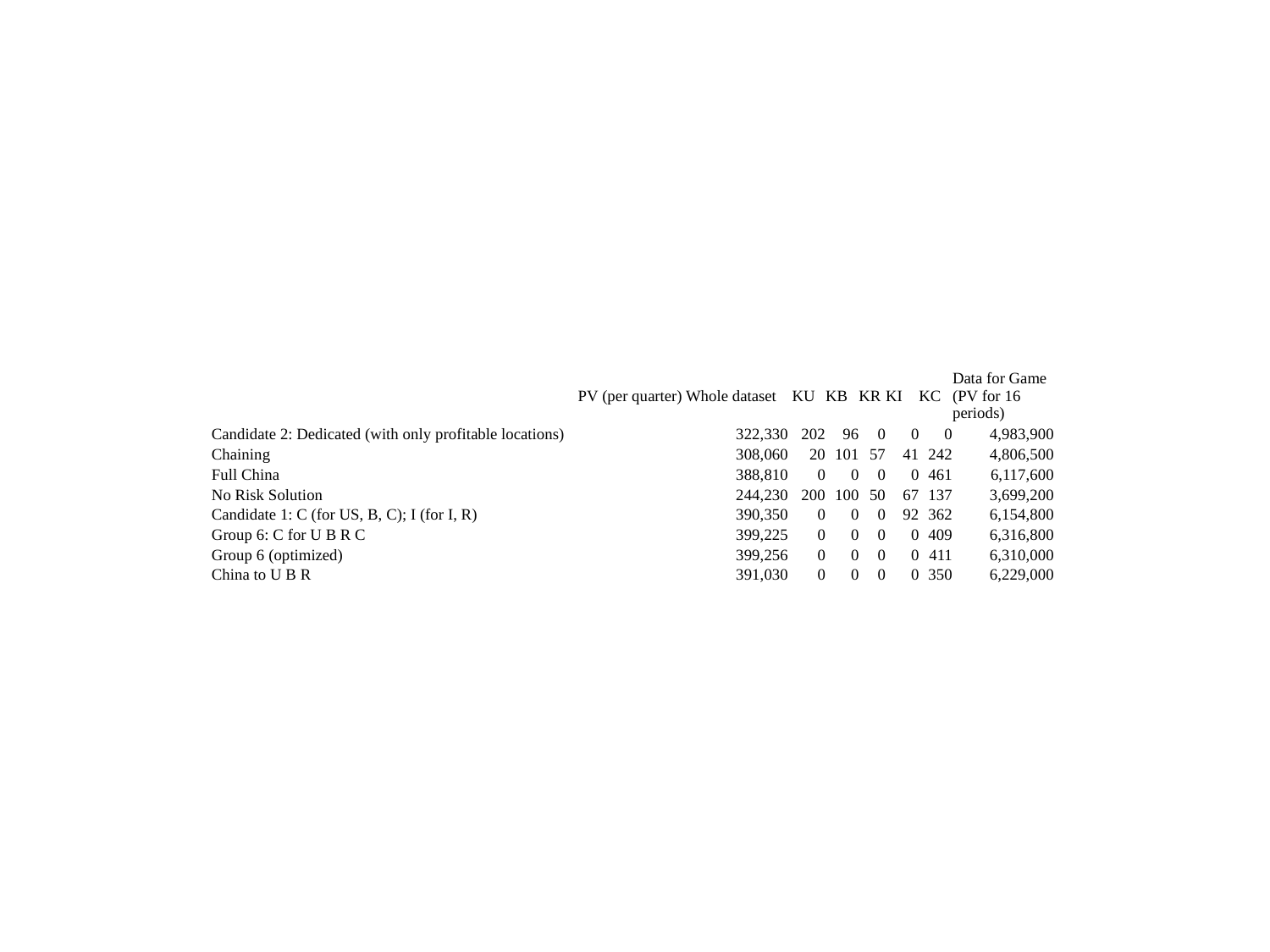

|  | PV (per quarter) Whole dataset | KU | KB | KR | KI | KC | Data for Game (PV for 16 periods) |
| --- | --- | --- | --- | --- | --- | --- | --- |
| Candidate 2: Dedicated (with only profitable locations) | 322,330 | 202 | 96 | 0 | 0 | 0 | 4,983,900 |
| Chaining | 308,060 | 20 | 101 | 57 | 41 | 242 | 4,806,500 |
| Full China | 388,810 | 0 | 0 | 0 | 0 | 461 | 6,117,600 |
| No Risk Solution | 244,230 | 200 | 100 | 50 | 67 | 137 | 3,699,200 |
| Candidate 1: C (for US, B, C); I (for I, R) | 390,350 | 0 | 0 | 0 | 92 | 362 | 6,154,800 |
| Group 6: C for U B R C | 399,225 | 0 | 0 | 0 | 0 | 409 | 6,316,800 |
| Group 6 (optimized) | 399,256 | 0 | 0 | 0 | 0 | 411 | 6,310,000 |
| China to U B R | 391,030 | 0 | 0 | 0 | 0 | 350 | 6,229,000 |